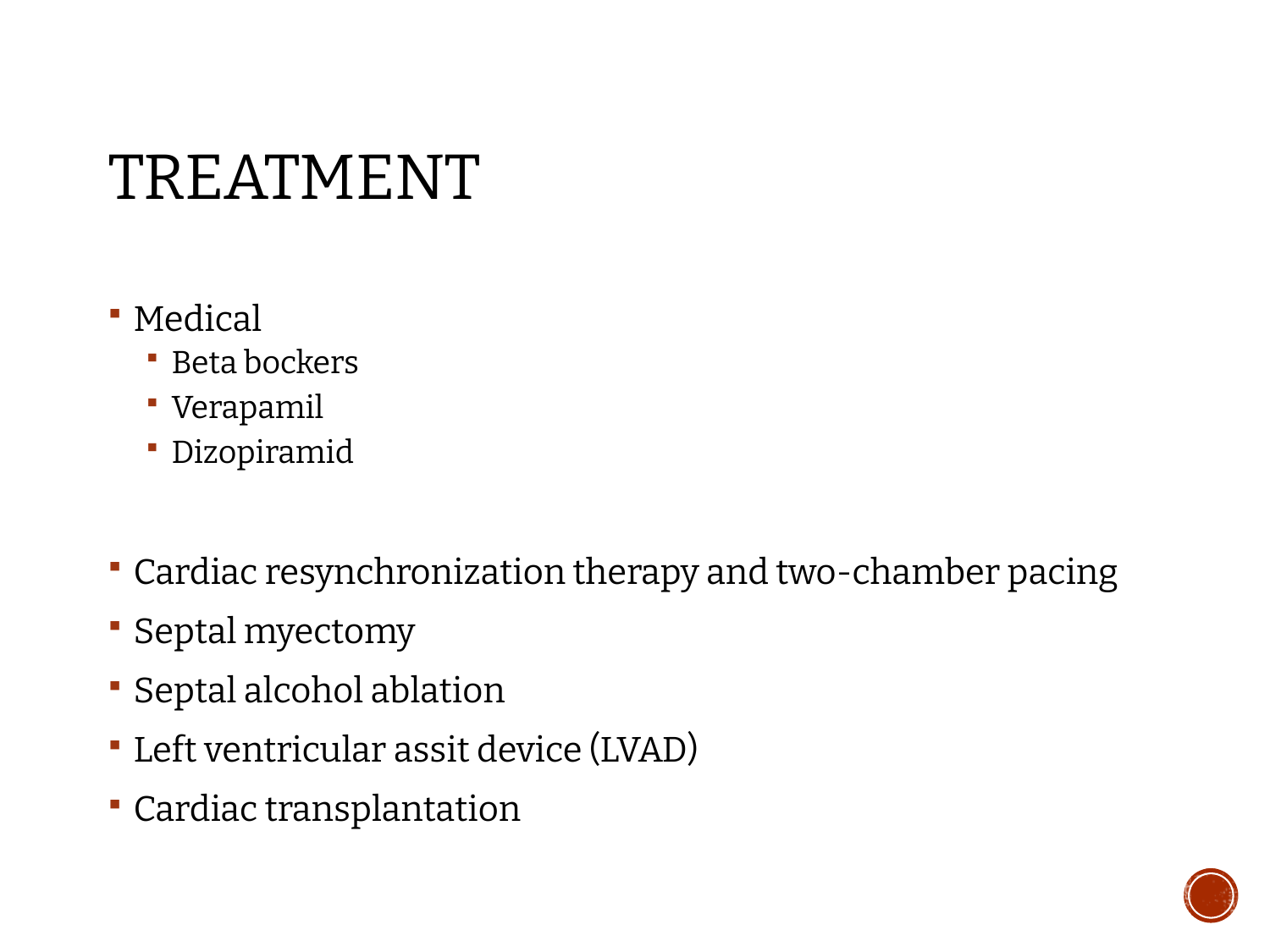

# TREATMENT
Medical
Beta bockers
Verapamil
Dizopiramid

Cardiac resynchronization therapy and two-chamber pacing
Septal myectomy
Septal alcohol ablation
Left ventricular assit device (LVAD)
Cardiac transplantation